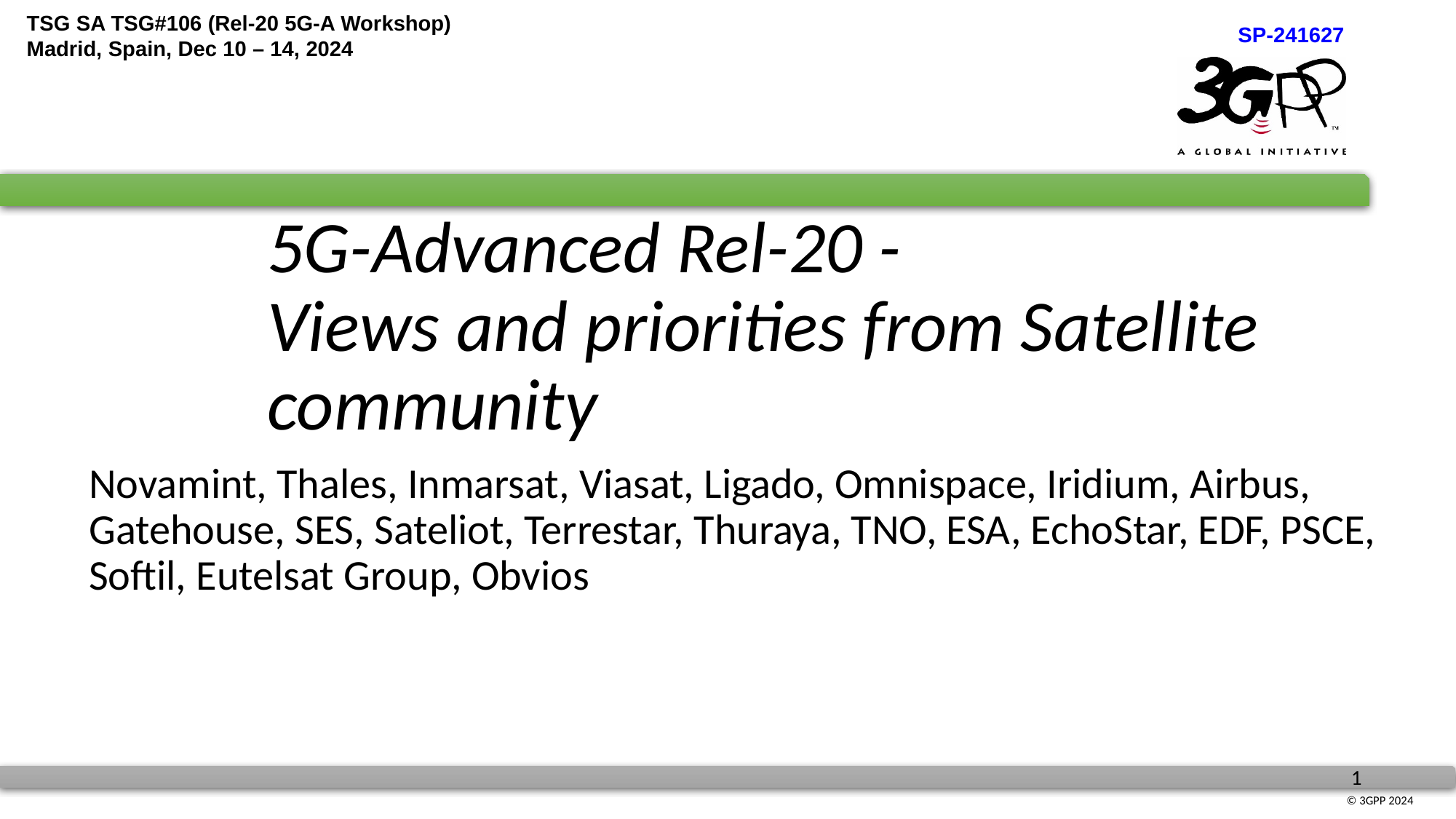

# 5G-Advanced Rel-20 - Views and priorities from Satellite community
Novamint, Thales, Inmarsat, Viasat, Ligado, Omnispace, Iridium, Airbus, Gatehouse, SES, Sateliot, Terrestar, Thuraya, TNO, ESA, EchoStar, EDF, PSCE, Softil, Eutelsat Group, Obvios